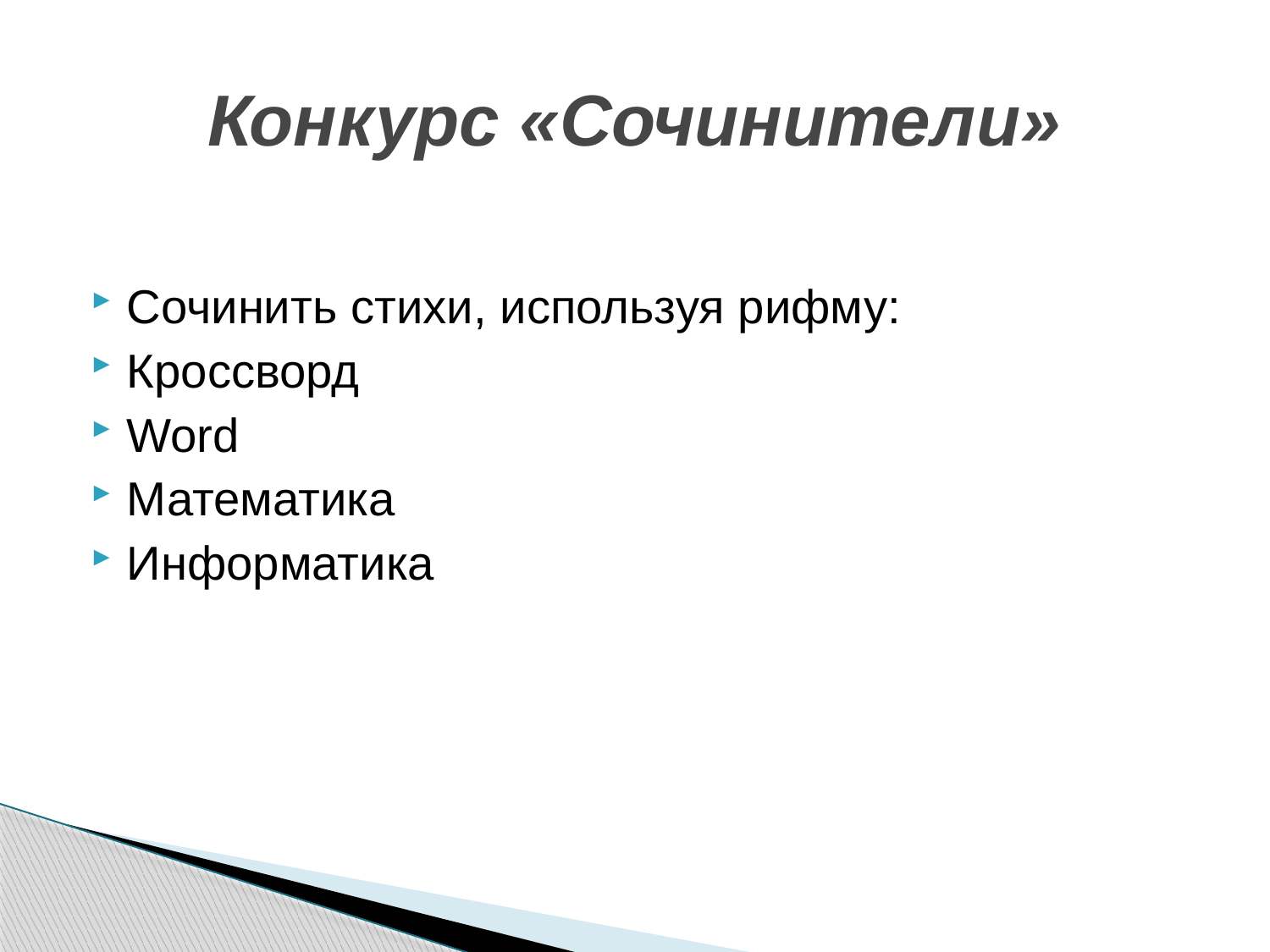

# Конкурс «Сочинители»

Сочинить стихи, используя рифму:
Кроссворд
Word
Математика
Информатика